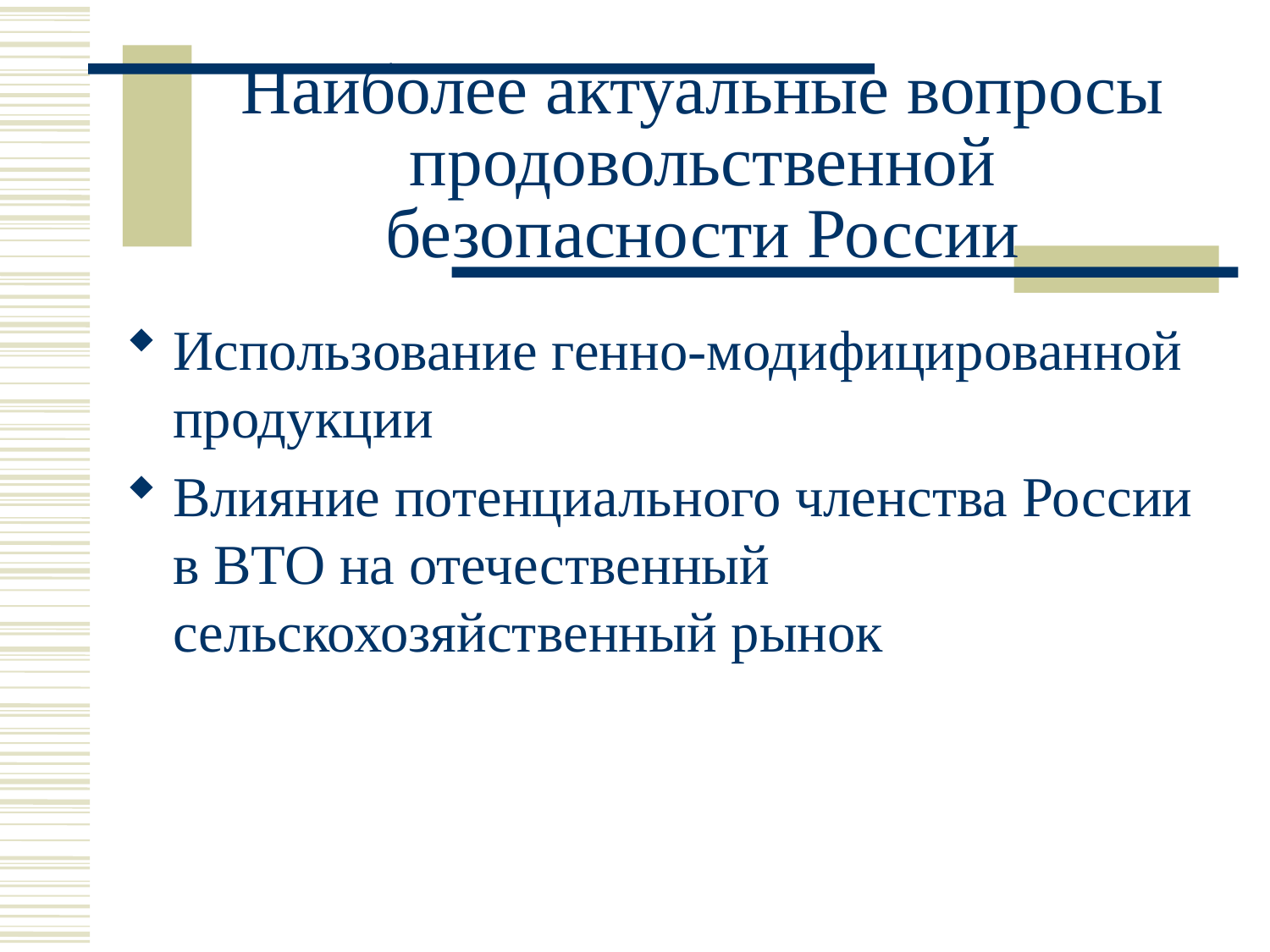

# Наиболее актуальные вопросы продовольственной безопасности России
Использование генно-модифицированной продукции
Влияние потенциального членства России в ВТО на отечественный сельскохозяйственный рынок